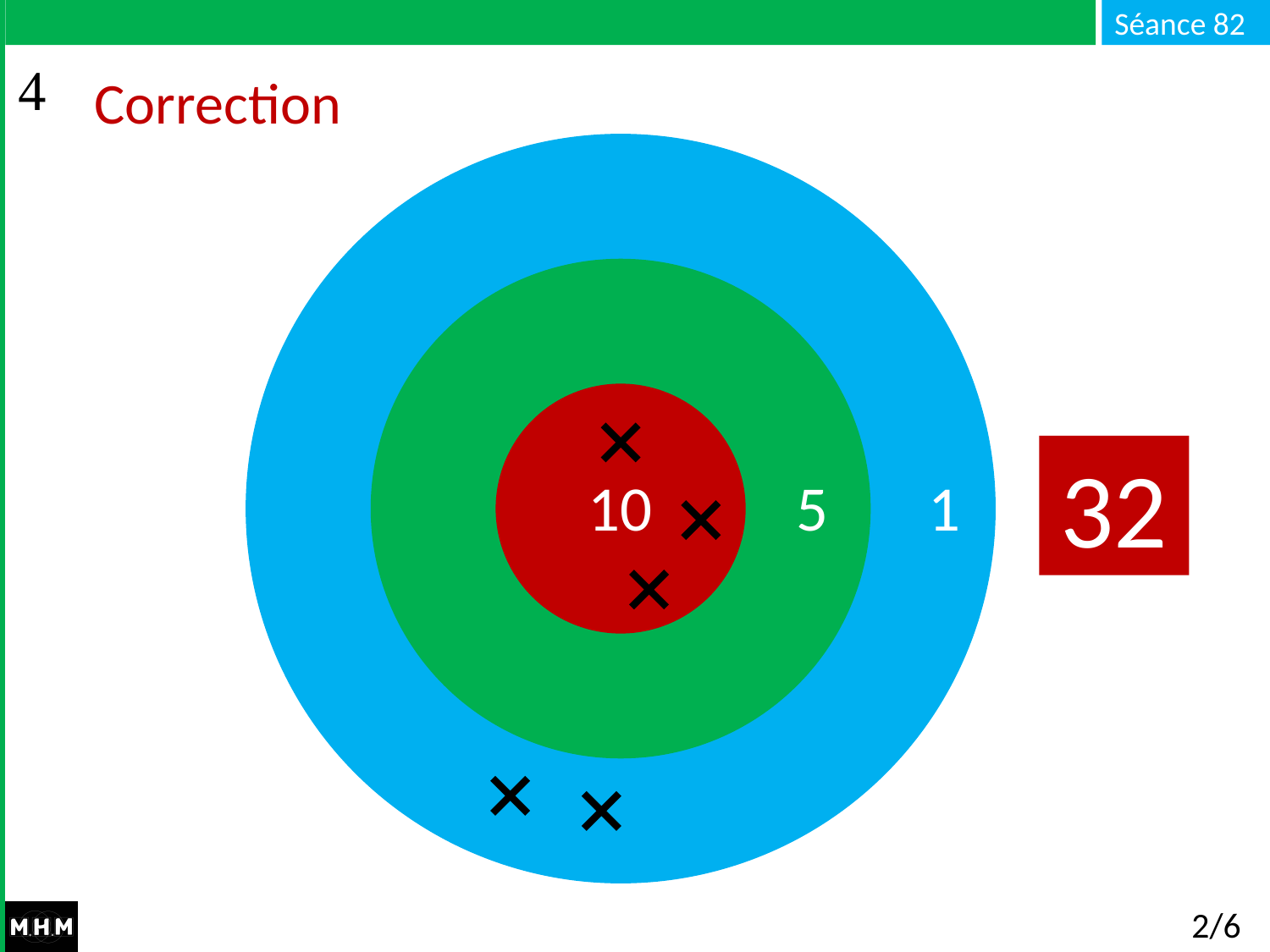

# Correction

32
10          5       1

2/6